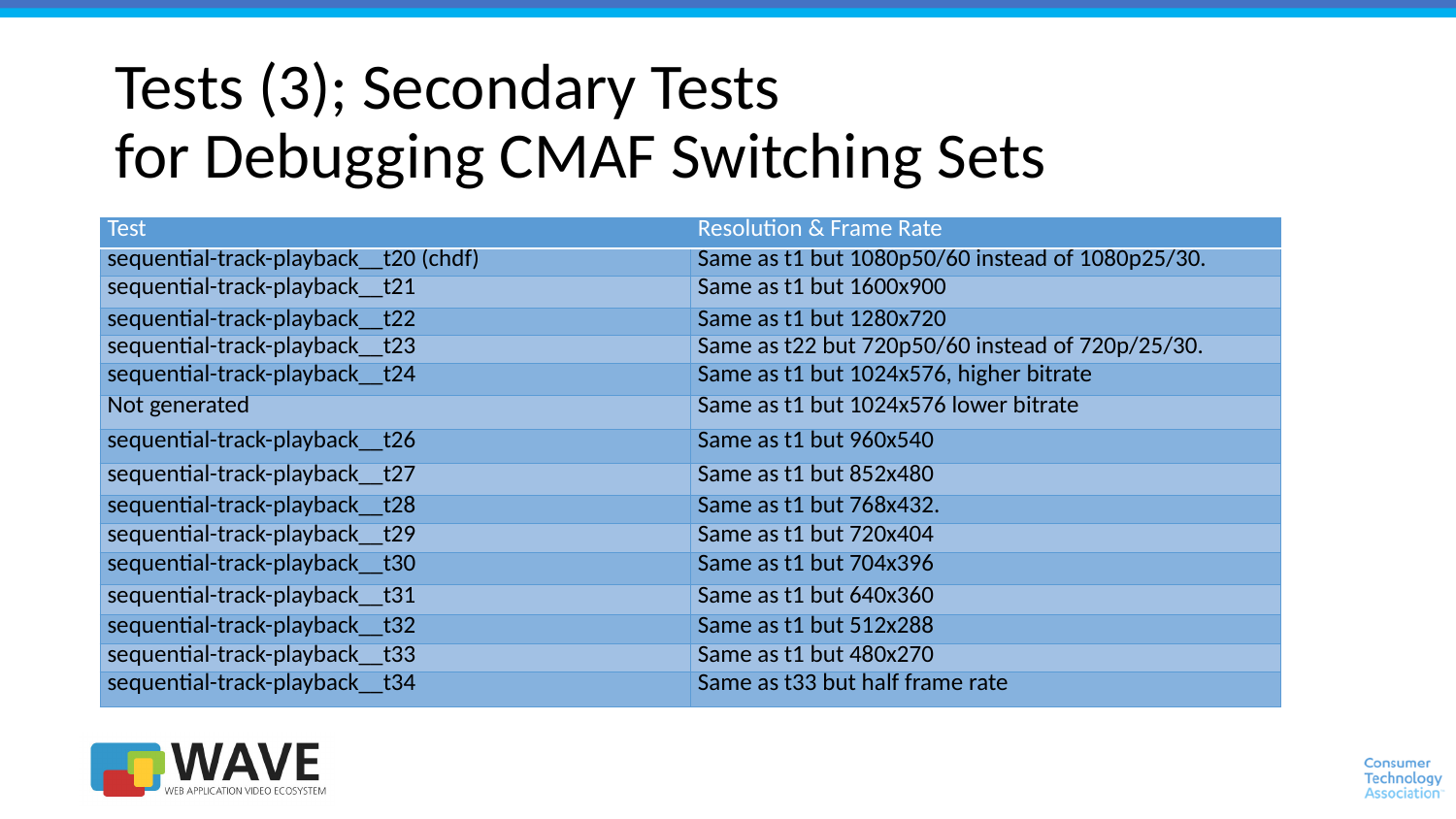

# Tests (3); Secondary Tests
for Debugging CMAF Switching Sets
| Test | Resolution & Frame Rate |
| --- | --- |
| sequential-track-playback\_\_t20 (chdf) | Same as t1 but 1080p50/60 instead of 1080p25/30. |
| sequential-track-playback\_\_t21 | Same as t1 but 1600x900 |
| sequential-track-playback\_\_t22 | Same as t1 but 1280x720 |
| sequential-track-playback\_\_t23 | Same as t22 but 720p50/60 instead of 720p/25/30. |
| sequential-track-playback\_\_t24 | Same as t1 but 1024x576, higher bitrate |
| Not generated | Same as t1 but 1024x576 lower bitrate |
| sequential-track-playback\_\_t26 | Same as t1 but 960x540 |
| sequential-track-playback\_\_t27 | Same as t1 but 852x480 |
| sequential-track-playback\_\_t28 | Same as t1 but 768x432. |
| sequential-track-playback\_\_t29 | Same as t1 but 720x404 |
| sequential-track-playback\_\_t30 | Same as t1 but 704x396 |
| sequential-track-playback\_\_t31 | Same as t1 but 640x360 |
| sequential-track-playback\_\_t32 | Same as t1 but 512x288 |
| sequential-track-playback\_\_t33 | Same as t1 but 480x270 |
| sequential-track-playback\_\_t34 | Same as t33 but half frame rate |